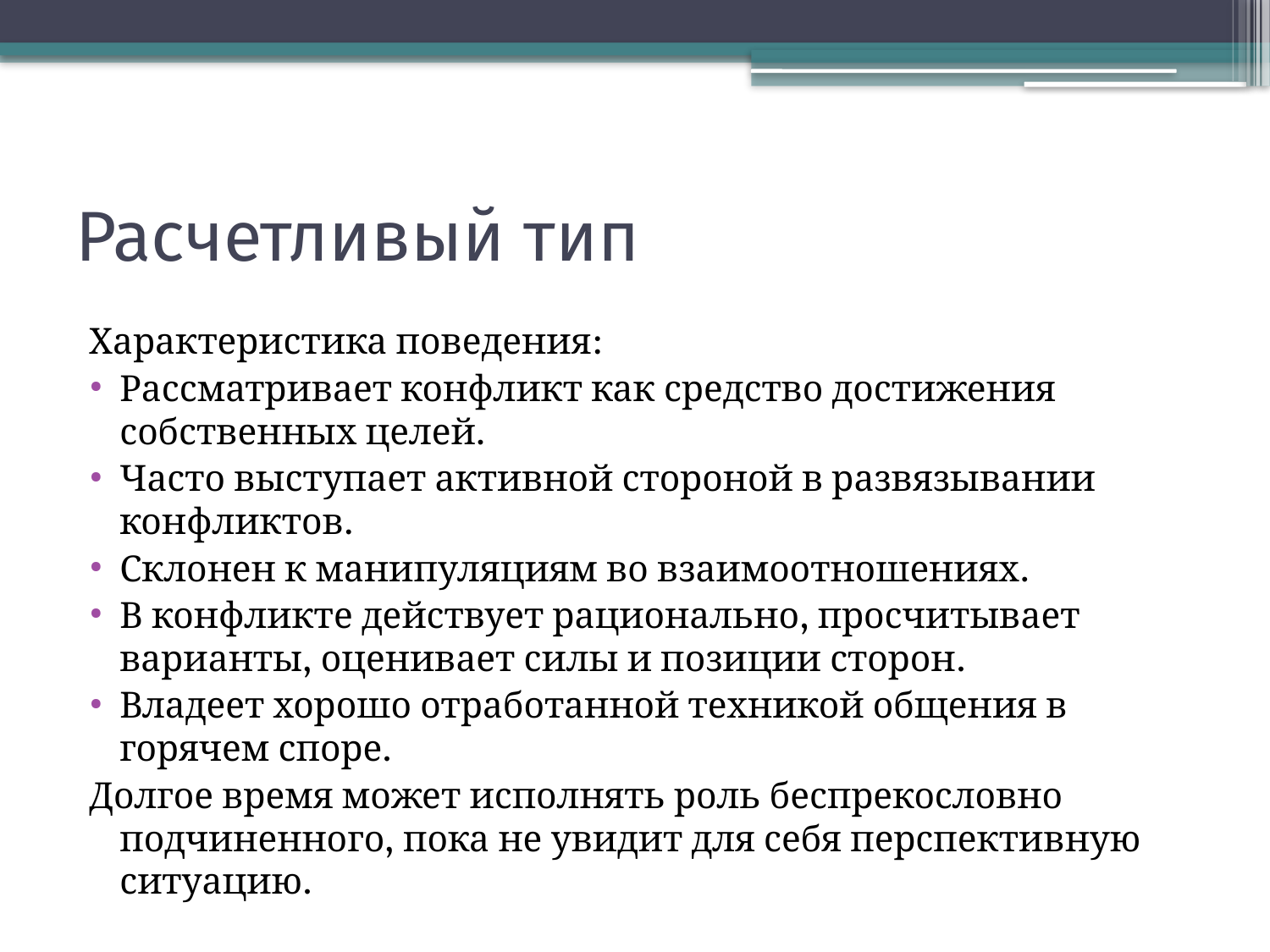

# Расчетливый тип
Характеристика поведения:
Рассматривает конфликт как средство достижения собственных целей.
Часто выступает активной стороной в развязывании конфликтов.
Склонен к манипуляциям во взаимоотношениях.
В конфликте действует рационально, просчитывает варианты, оценивает силы и позиции сторон.
Владеет хорошо отработанной техникой общения в горячем споре.
Долгое время может исполнять роль беспрекословно подчиненного, пока не увидит для себя перспективную ситуацию.